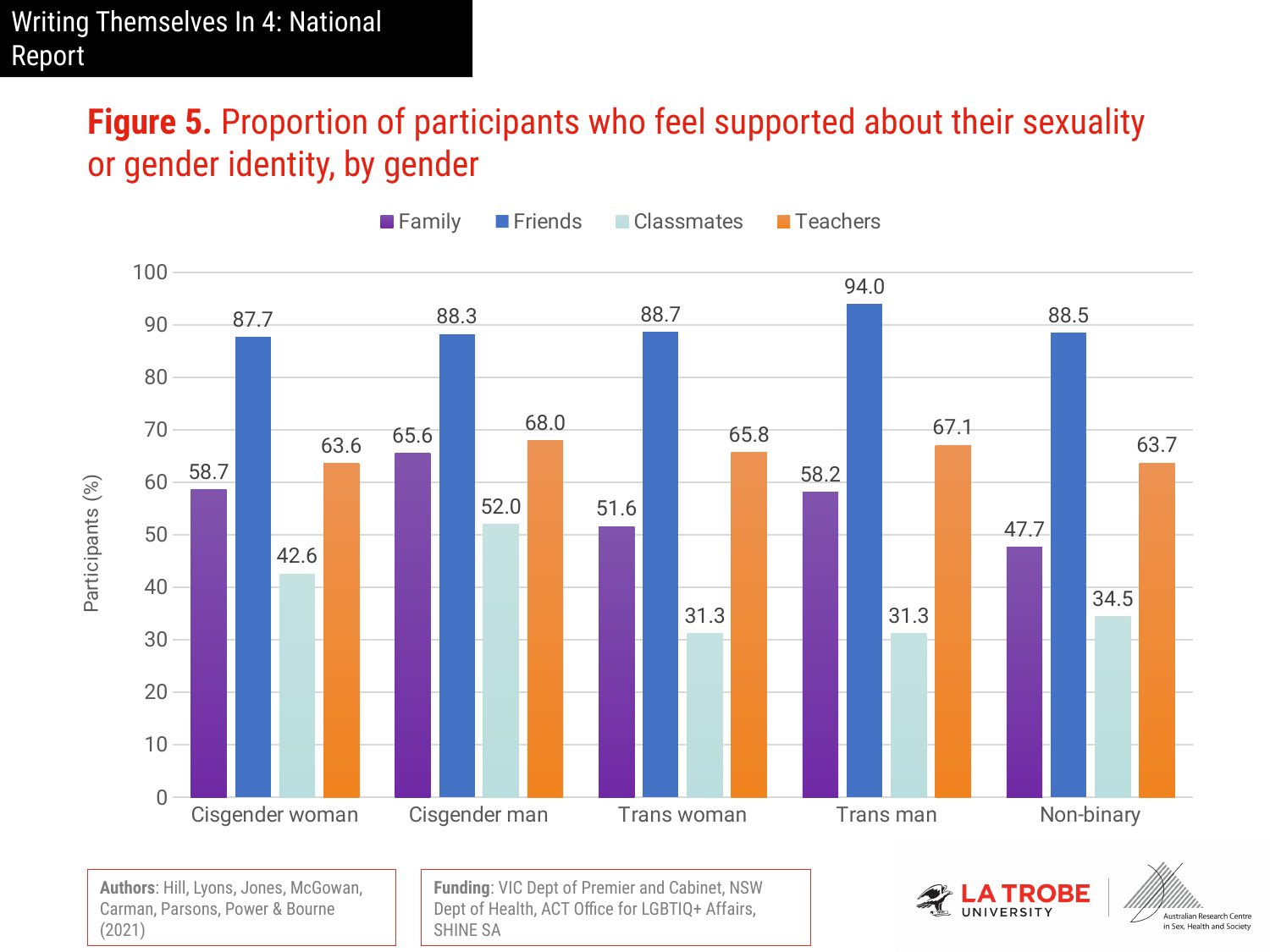

# Figure 5. Proportion of participants who feel supported about their sexuality or gender identity, by gender

### Chart

| Category | Family | Friends | Classmates | Teachers |
|---|---|---|---|---|
| Cisgender woman | 58.7 | 87.7 | 42.6 | 63.6 |
| Cisgender man | 65.6 | 88.3 | 52.0 | 68.0 |
| Trans woman | 51.6 | 88.7 | 31.3 | 65.8 |
| Trans man | 58.2 | 94.0 | 31.3 | 67.1 |
| Non-binary | 47.7 | 88.5 | 34.5 | 63.7 |